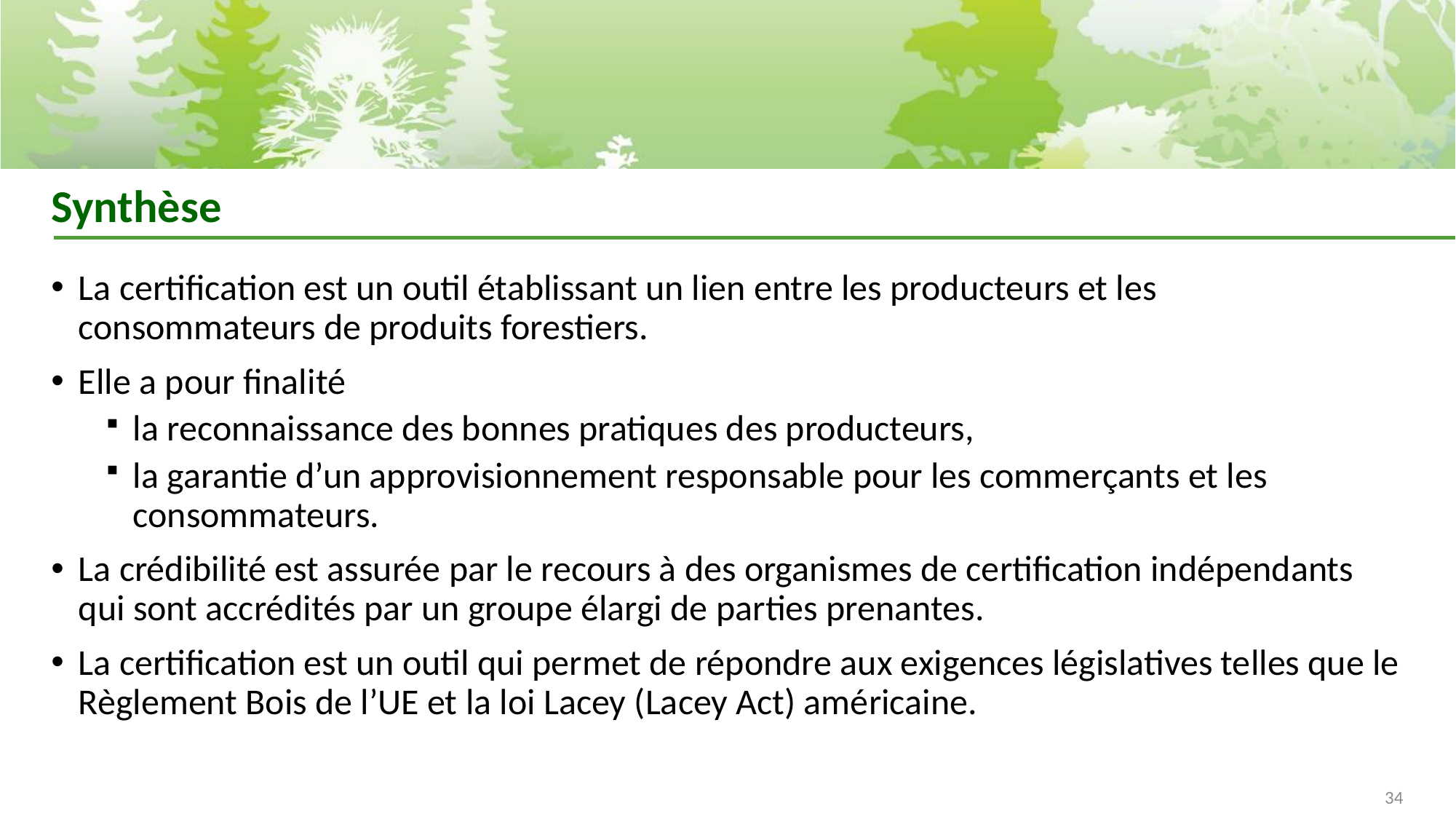

# Synthèse
La certification est un outil établissant un lien entre les producteurs et les consommateurs de produits forestiers.
Elle a pour finalité
la reconnaissance des bonnes pratiques des producteurs,
la garantie d’un approvisionnement responsable pour les commerçants et les consommateurs.
La crédibilité est assurée par le recours à des organismes de certification indépendants qui sont accrédités par un groupe élargi de parties prenantes.
La certification est un outil qui permet de répondre aux exigences législatives telles que le Règlement Bois de l’UE et la loi Lacey (Lacey Act) américaine.

34